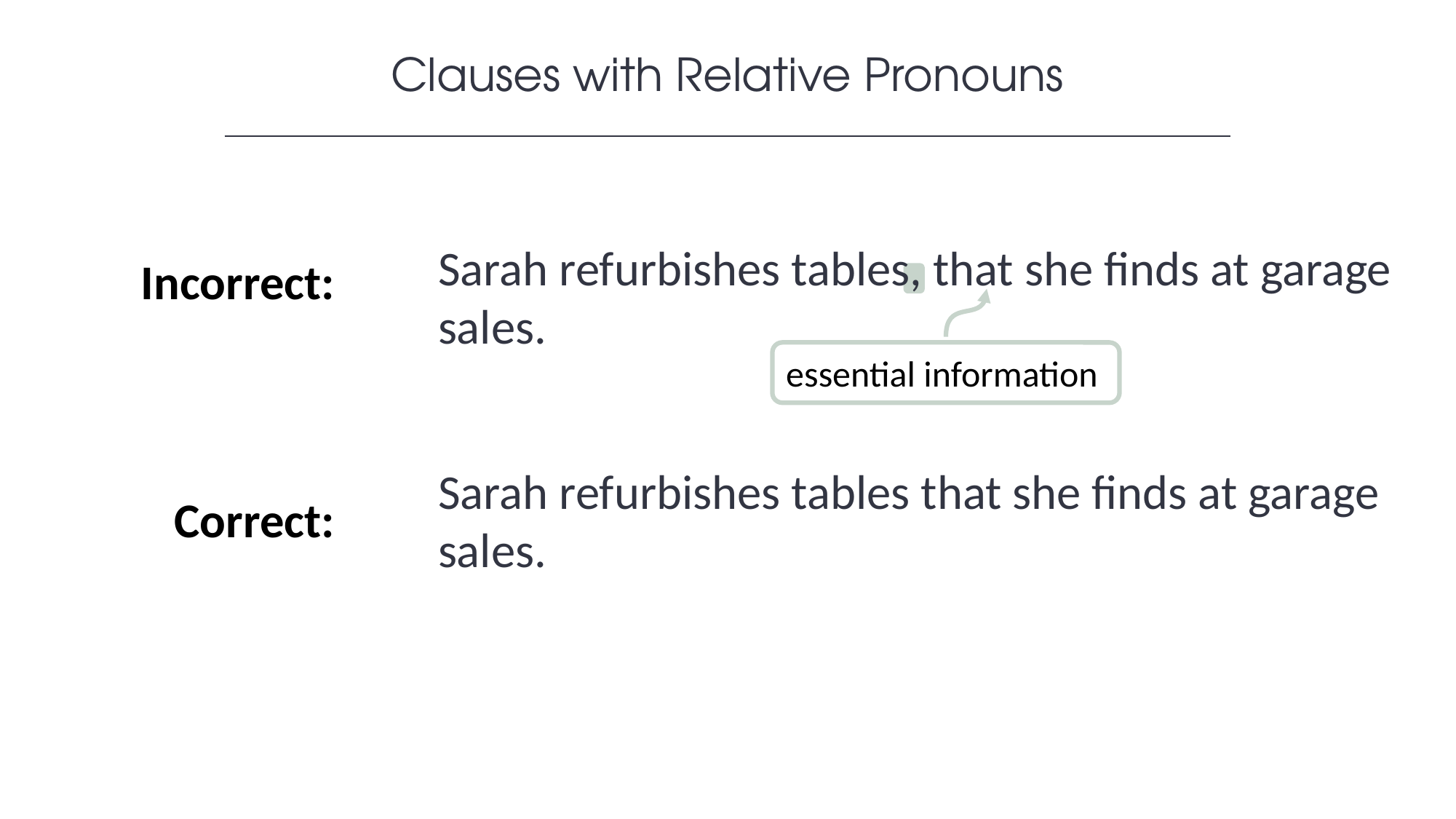

Clauses with Relative Pronouns
HAWKES LEARNING
Sarah refurbishes tables, that she finds at garage sales.
Incorrect:

essential information
Sarah refurbishes tables that she finds at garage sales.
Correct: